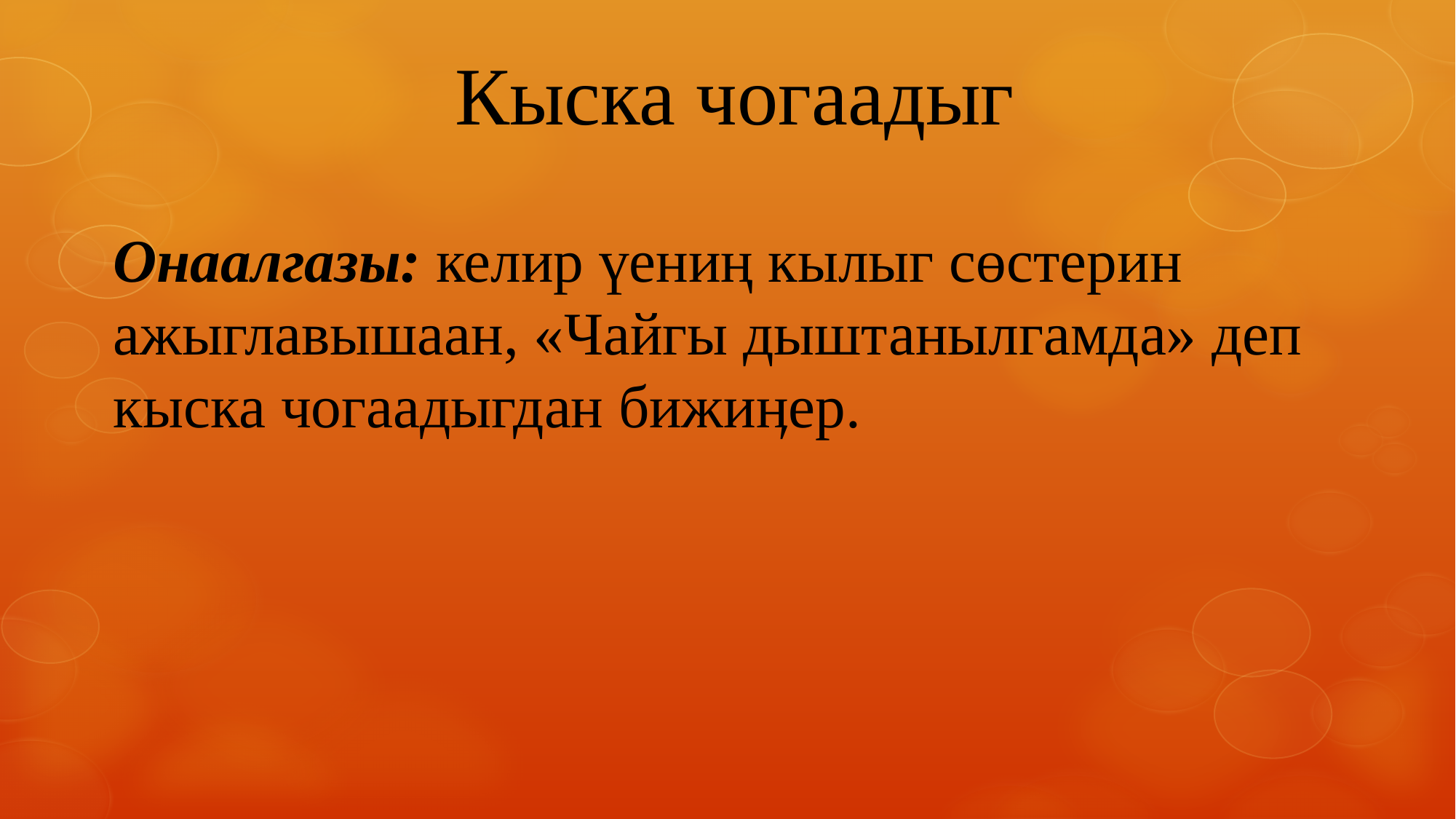

Кыска чогаадыг

Онаалгазы: келир үениң кылыг сөстерин ажыглавышаан, «Чайгы дыштанылгамда» деп кыска чогаадыгдан бижиӊер.